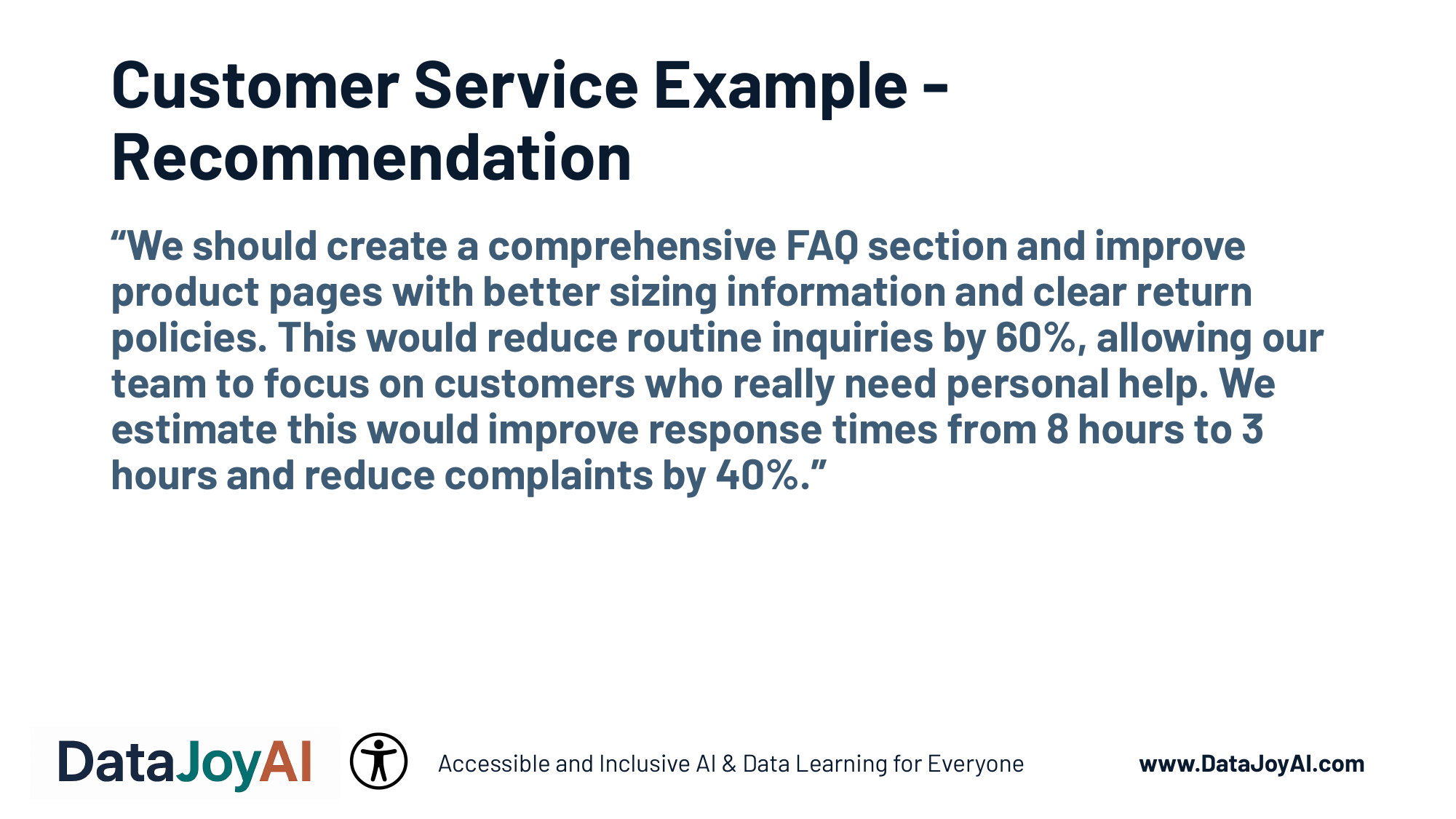

# Customer Service Example - Recommendation
“We should create a comprehensive FAQ section and improve product pages with better sizing information and clear return policies. This would reduce routine inquiries by 60%, allowing our team to focus on customers who really need personal help. We estimate this would improve response times from 8 hours to 3 hours and reduce complaints by 40%.”